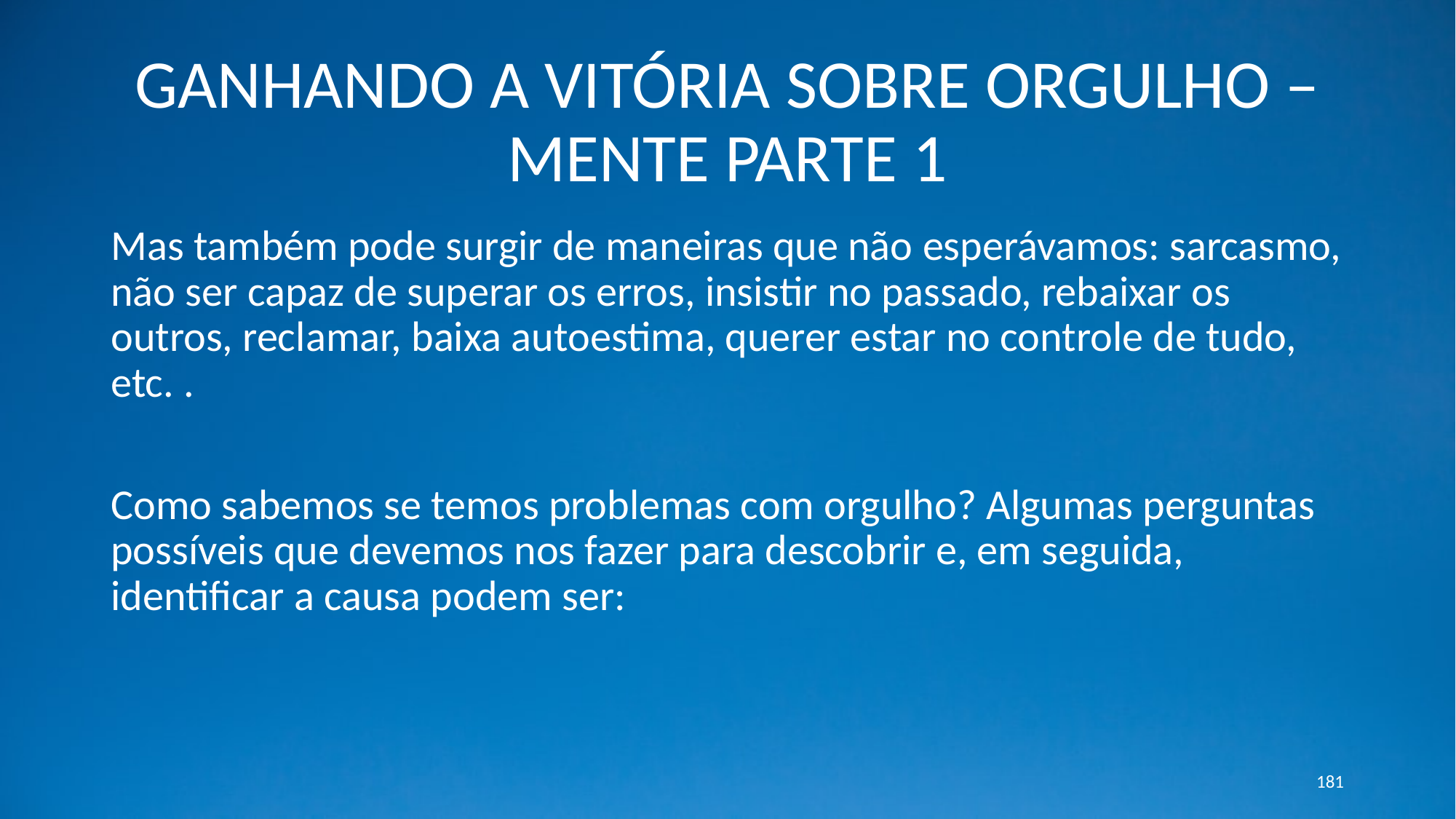

# GANHANDO A VITÓRIA SOBRE ORGULHO – MENTE PARTE 1
Mas também pode surgir de maneiras que não esperávamos: sarcasmo, não ser capaz de superar os erros, insistir no passado, rebaixar os outros, reclamar, baixa autoestima, querer estar no controle de tudo, etc. .

Como sabemos se temos problemas com orgulho? Algumas perguntas possíveis que devemos nos fazer para descobrir e, em seguida, identificar a causa podem ser:

181